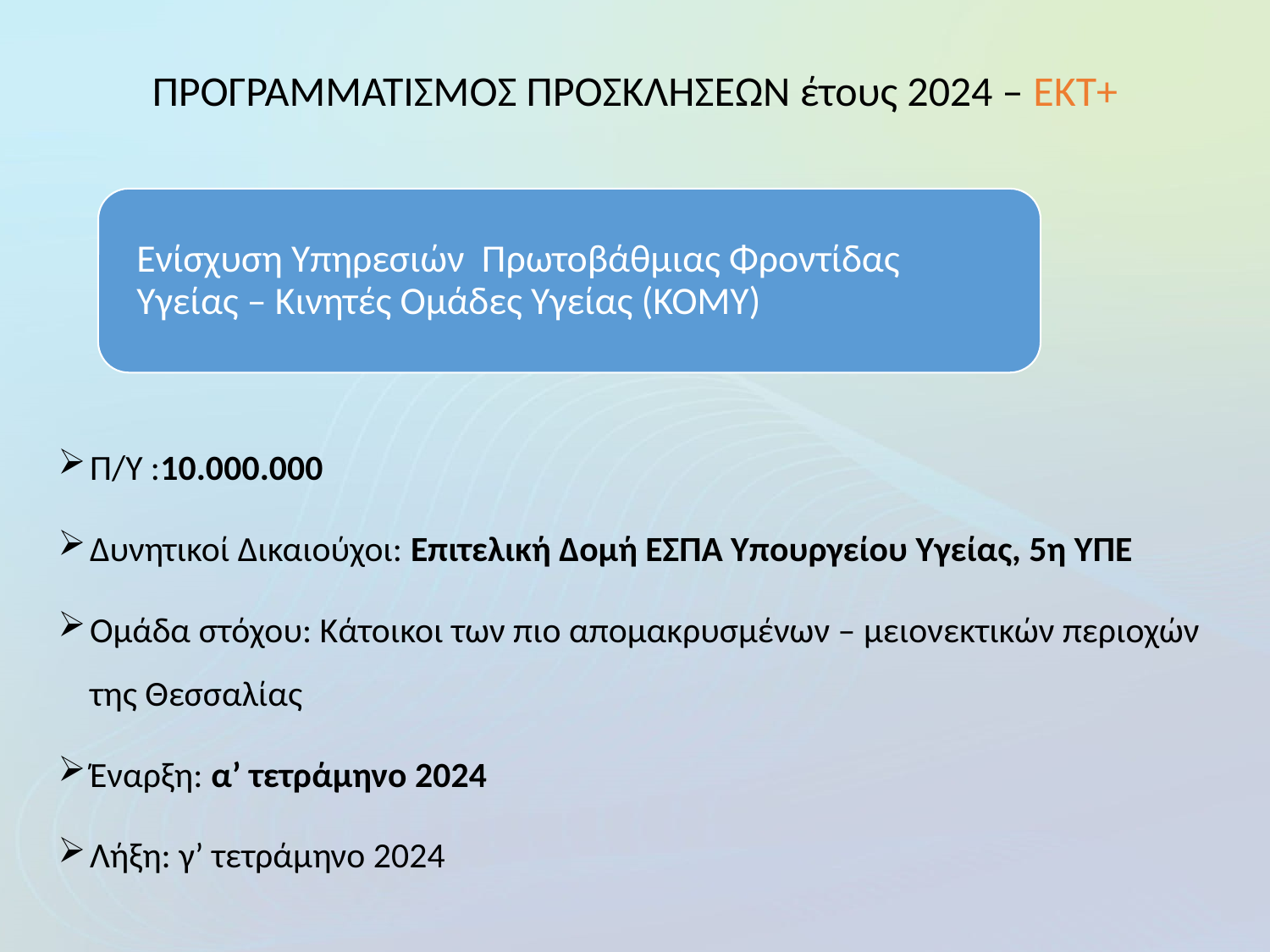

# ΠΡΟΓΡΑΜΜΑΤΙΣΜΟΣ ΠΡΟΣΚΛΗΣΕΩΝ έτους 2024 – ΕΚΤ+

Ενίσχυση Υπηρεσιών  Πρωτοβάθμιας Φροντίδας Υγείας – Κινητές Ομάδες Υγείας (ΚΟΜΥ)
Π/Υ :10.000.000
Δυνητικοί Δικαιούχοι: Επιτελική Δομή ΕΣΠΑ Υπουργείου Υγείας, 5η ΥΠΕ
Ομάδα στόχου: Κάτοικοι των πιο απομακρυσμένων – μειονεκτικών περιοχών της Θεσσαλίας
Έναρξη: α’ τετράμηνο 2024
Λήξη: γ’ τετράμηνο 2024